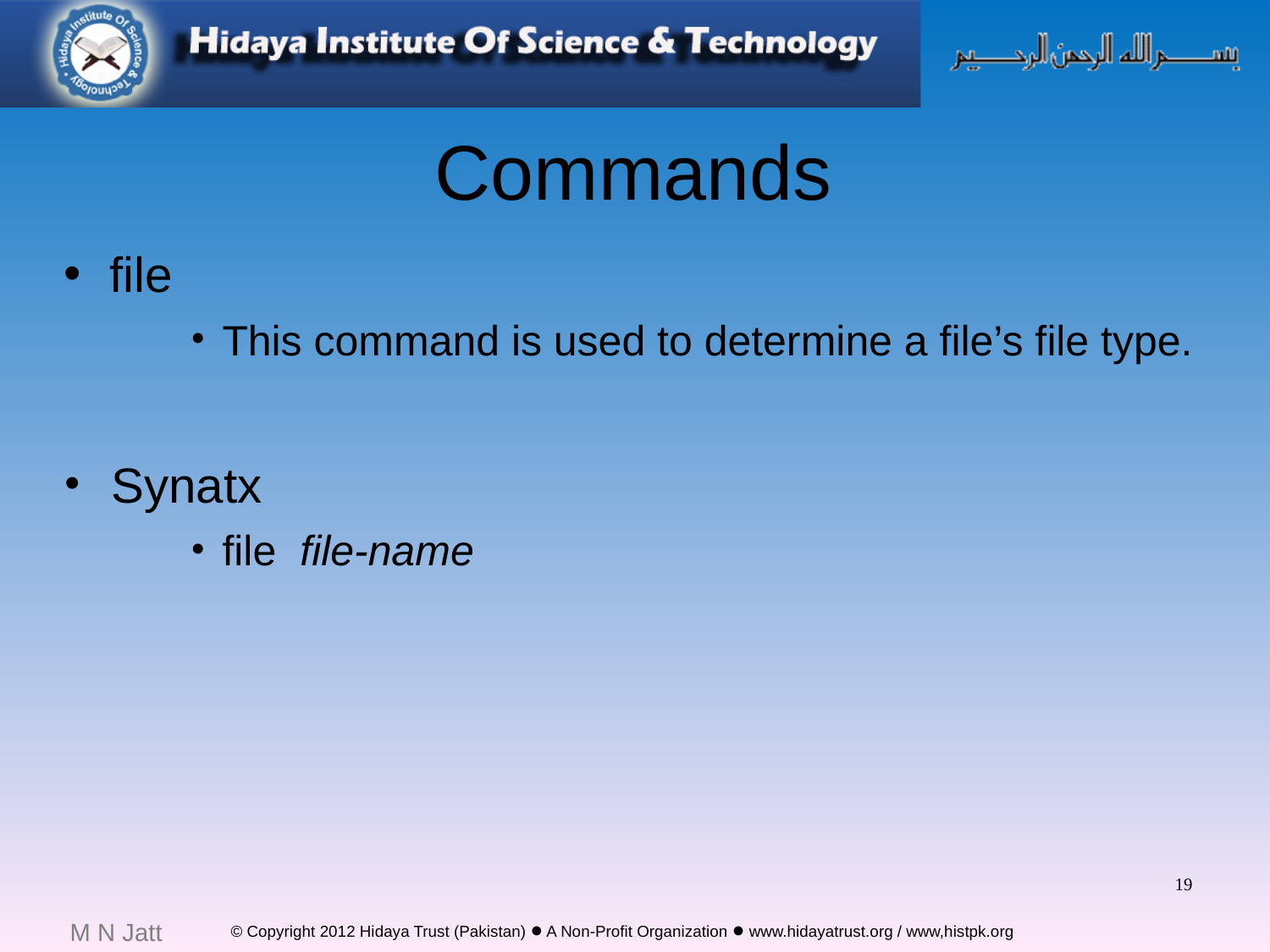

# Commands
file
This command is used to determine a file’s file type.

Synatx
file  file-name

19